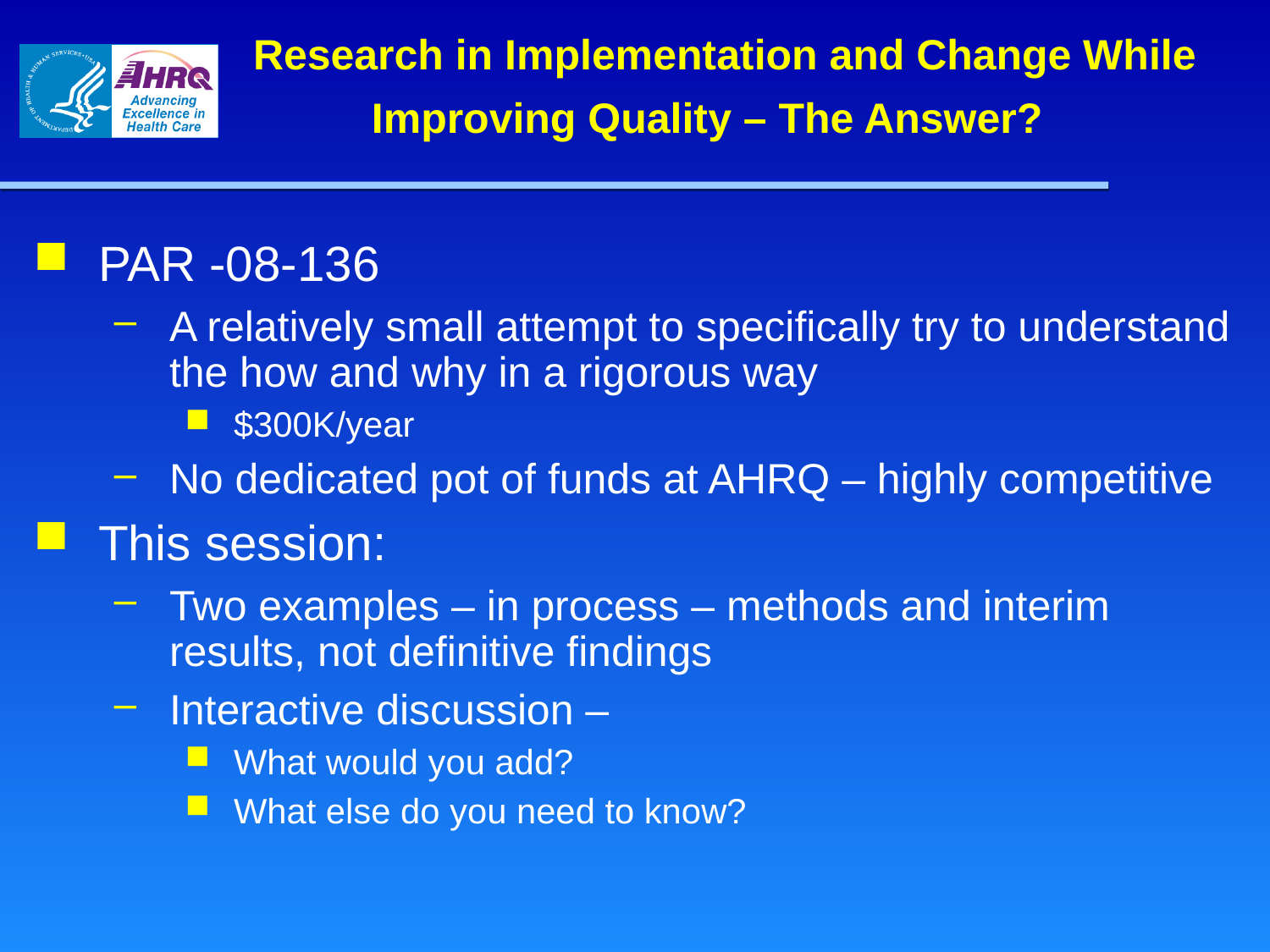

# Research in Implementation and Change While Improving Quality – The Answer?
PAR -08-136
A relatively small attempt to specifically try to understand the how and why in a rigorous way
$300K/year
No dedicated pot of funds at AHRQ – highly competitive
This session:
Two examples – in process – methods and interim results, not definitive findings
Interactive discussion –
What would you add?
What else do you need to know?